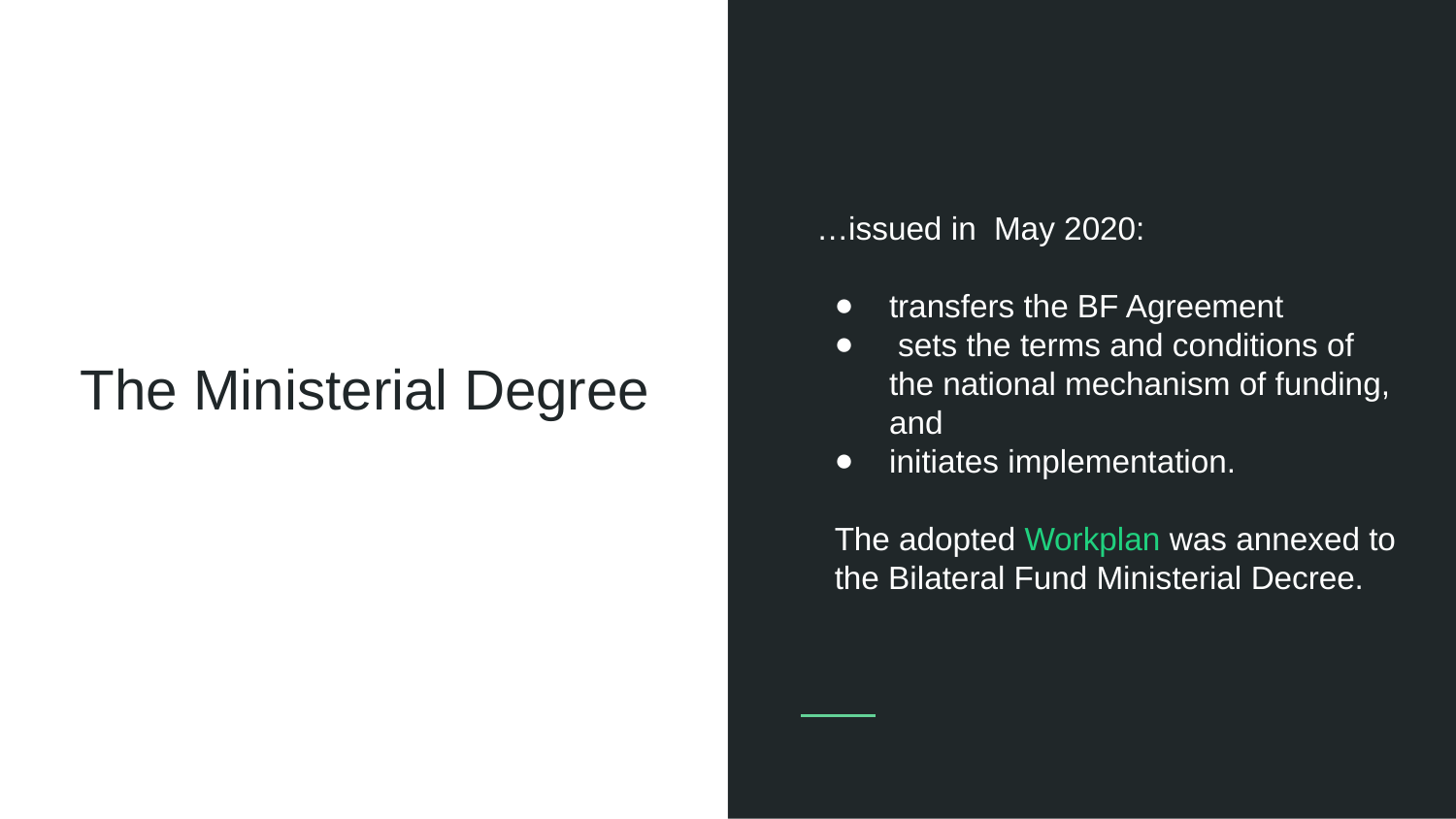

# The Ministerial Degree
…issued in  May 2020:

transfers the BF Agreement
 sets the terms and conditions of the national mechanism of funding, and
initiates implementation.

The adopted Workplan was annexed to the Bilateral Fund Ministerial Decree.